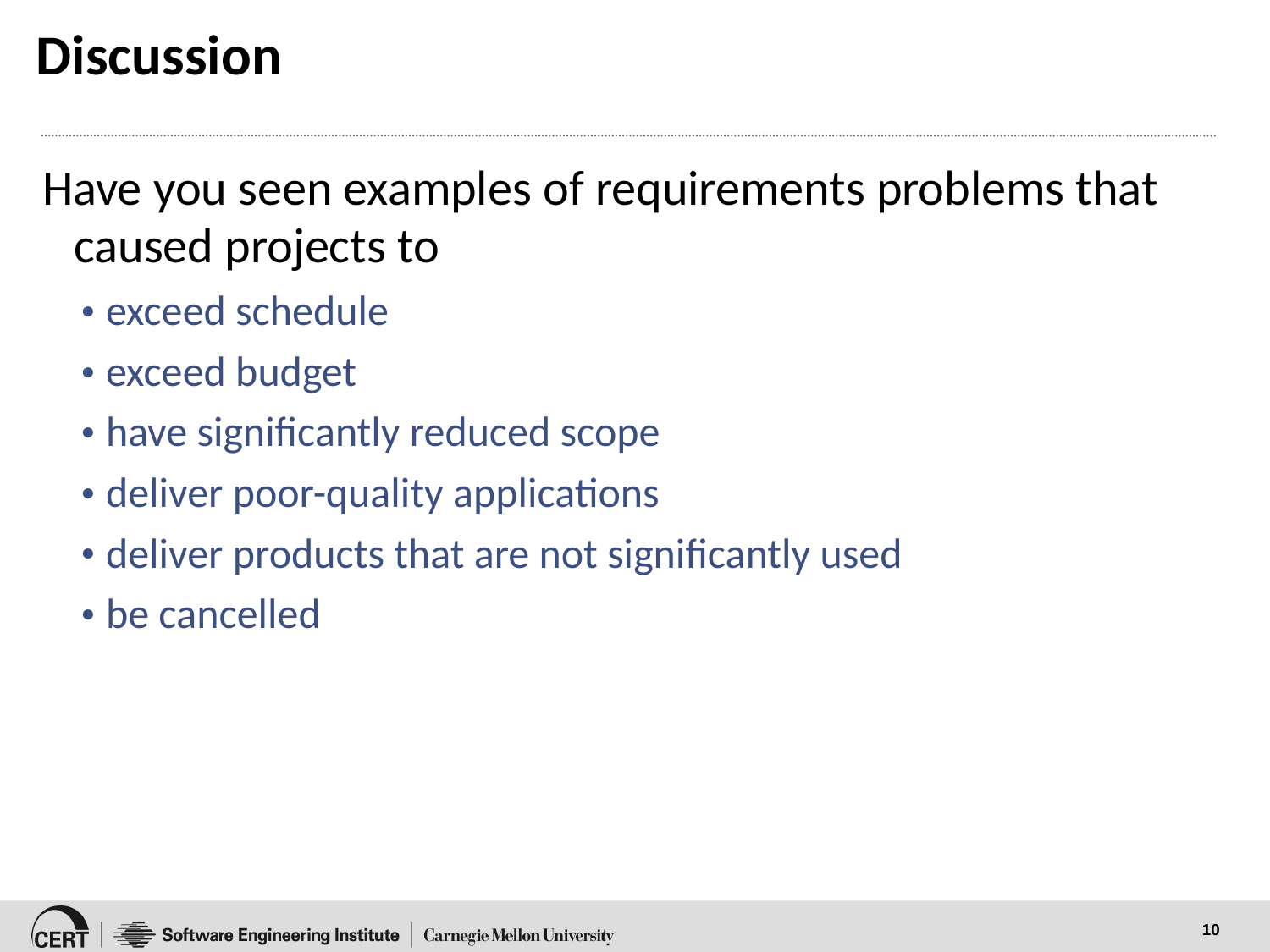

# Discussion
Have you seen examples of requirements problems that caused projects to
exceed schedule
exceed budget
have significantly reduced scope
deliver poor-quality applications
deliver products that are not significantly used
be cancelled